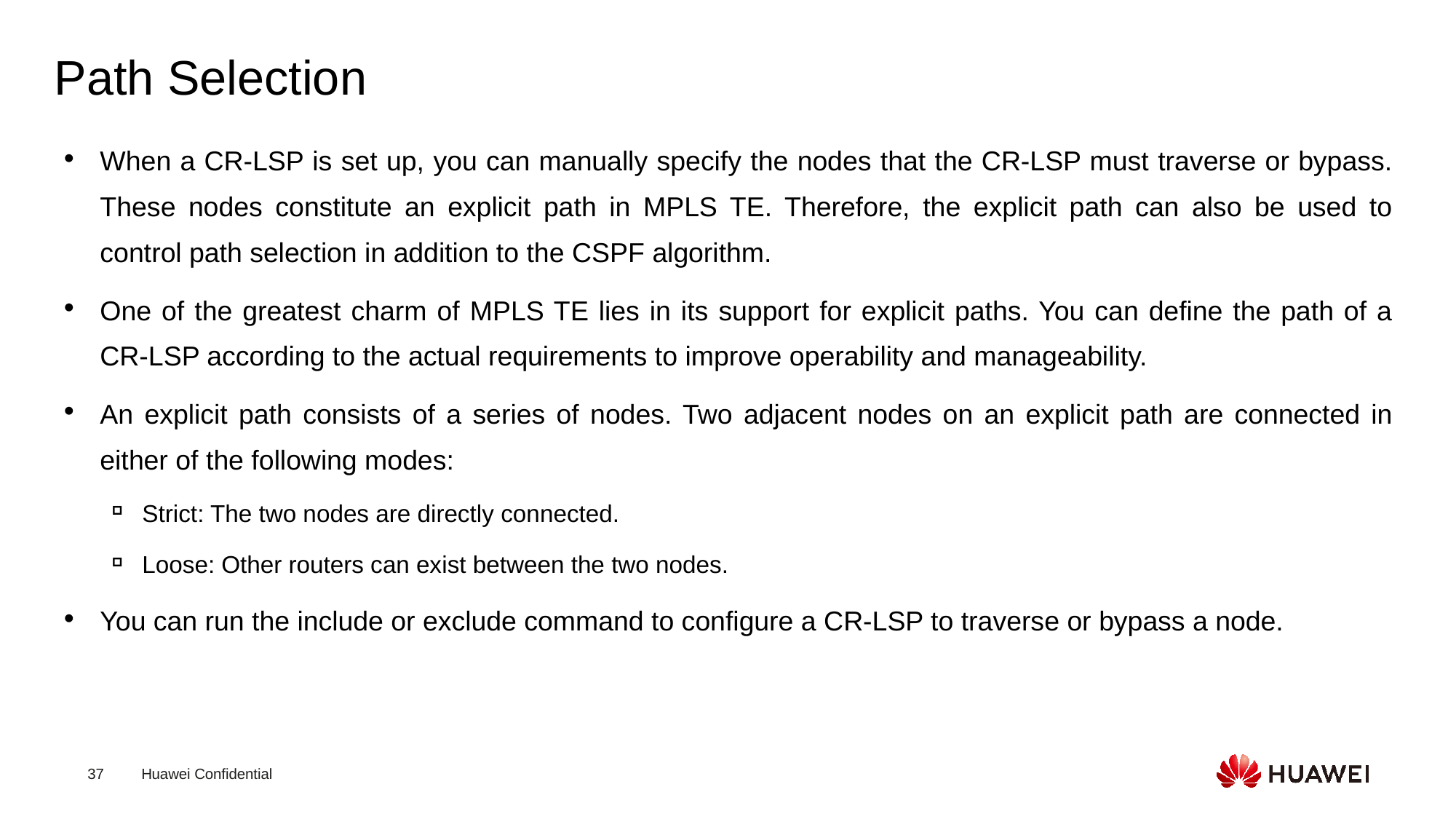

# Path Selection
When a CR-LSP is set up, you can manually specify the nodes that the CR-LSP must traverse or bypass. These nodes constitute an explicit path in MPLS TE. Therefore, the explicit path can also be used to control path selection in addition to the CSPF algorithm.
One of the greatest charm of MPLS TE lies in its support for explicit paths. You can define the path of a CR-LSP according to the actual requirements to improve operability and manageability.
An explicit path consists of a series of nodes. Two adjacent nodes on an explicit path are connected in either of the following modes:
Strict: The two nodes are directly connected.
Loose: Other routers can exist between the two nodes.
You can run the include or exclude command to configure a CR-LSP to traverse or bypass a node.